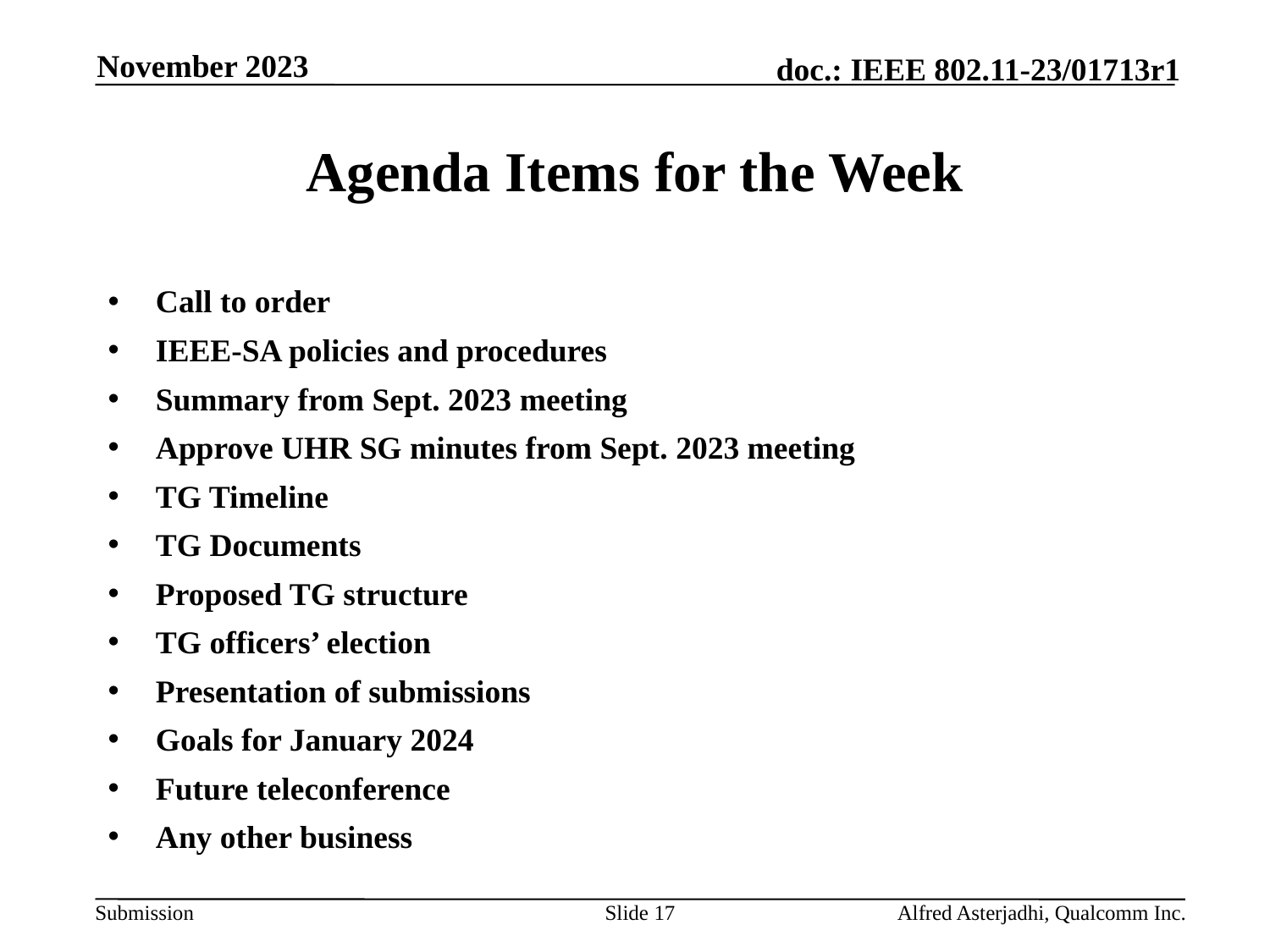

November 2023
# Agenda Items for the Week
Call to order
IEEE-SA policies and procedures
Summary from Sept. 2023 meeting
Approve UHR SG minutes from Sept. 2023 meeting
TG Timeline
TG Documents
Proposed TG structure
TG officers’ election
Presentation of submissions
Goals for January 2024
Future teleconference
Any other business

Slide 17
Alfred Asterjadhi, Qualcomm Inc.